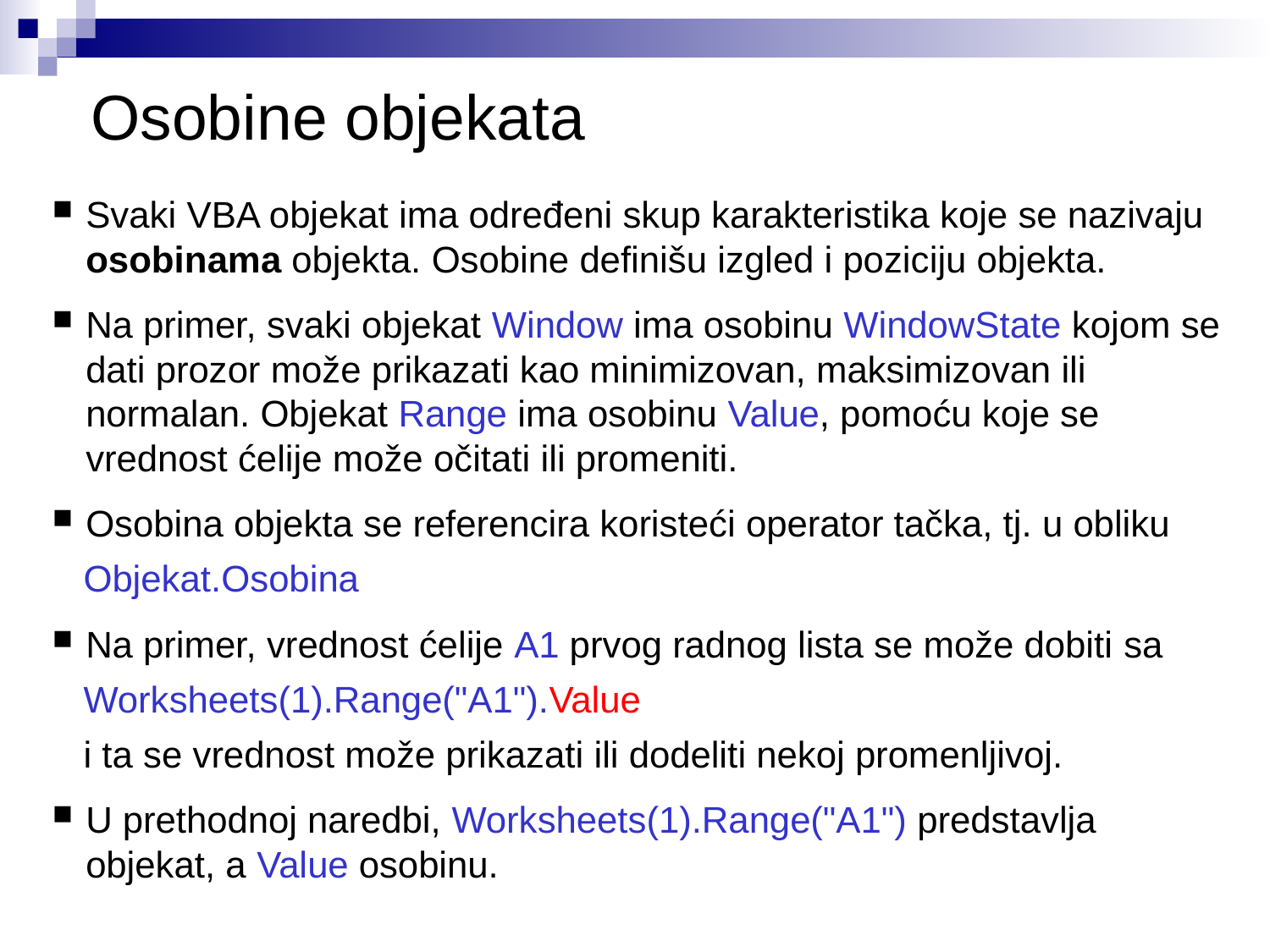

# Osobine objekata
Svaki VBA objekat ima određeni skup karakteristika koje se nazivaju osobinama objekta. Osobine definišu izgled i poziciju objekta.
Na primer, svaki objekat Window ima osobinu WindowState kojom se dati prozor može prikazati kao minimizovan, maksimizovan ili normalan. Objekat Range ima osobinu Value, pomoću koje se vrednost ćelije može očitati ili promeniti.
Osobina objekta se referencira koristeći operator tačka, tj. u obliku
   Objekat.Osobina
Na primer, vrednost ćelije A1 prvog radnog lista se može dobiti sa
   Worksheets(1).Range("A1").Value
   i ta se vrednost može prikazati ili dodeliti nekoj promenljivoj.
U prethodnoj naredbi, Worksheets(1).Range("A1") predstavlja objekat, a Value osobinu.